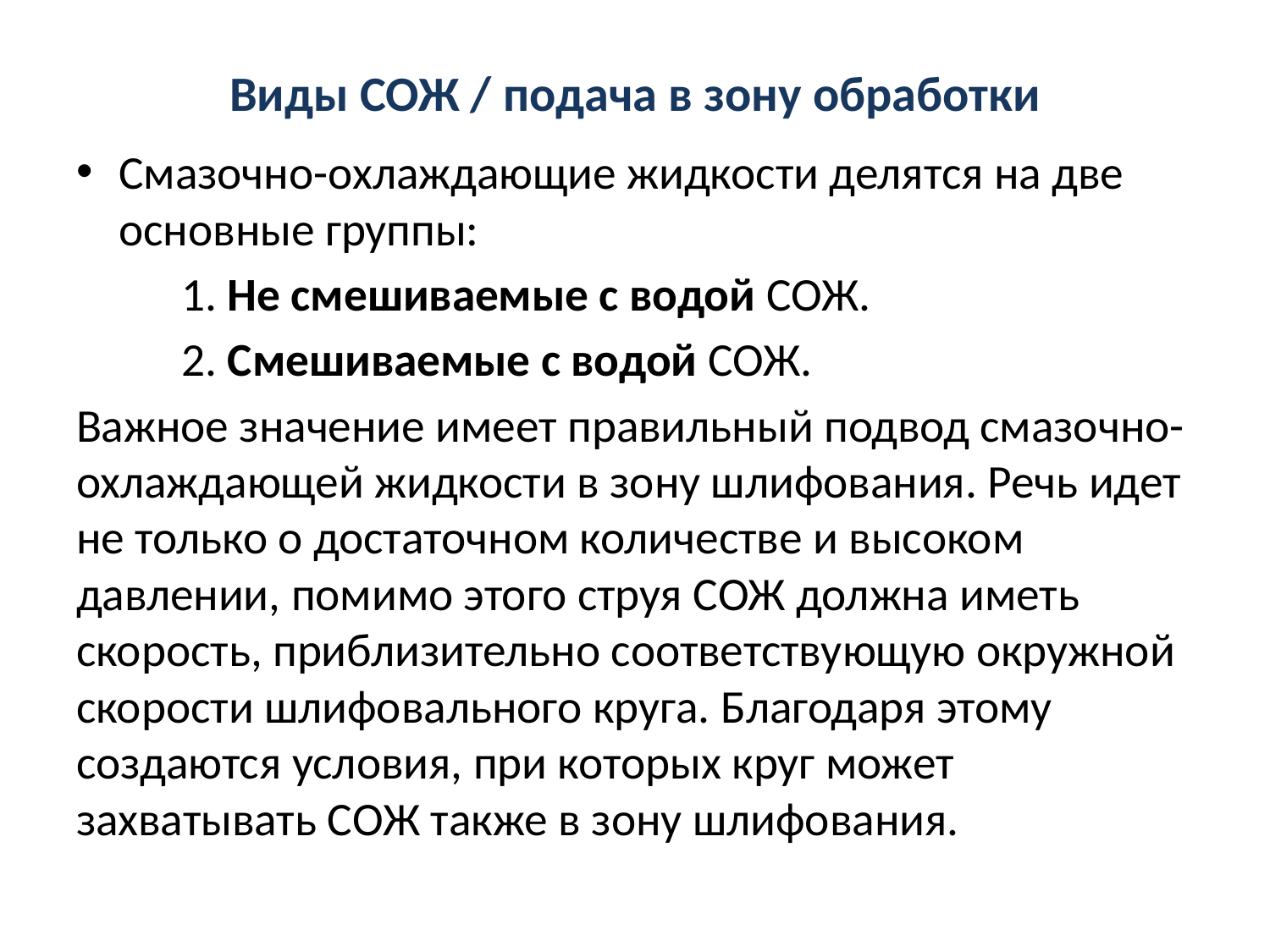

# Виды СОЖ / подача в зону обработки
Смазочно-охлаждающие жидкости делятся на две основные группы:
	1. Не смешиваемые с водой СОЖ.
	2. Смешиваемые с водой СОЖ.
Важное значение имеет правильный подвод смазочно-охлаждающей жидкости в зону шлифования. Речь идет не только о достаточном количестве и высоком давлении, помимо этого струя СОЖ должна иметь скорость, приблизительно соответствующую окружной скорости шлифовального круга. Благодаря этому создаются условия, при которых круг может захватывать СОЖ также в зону шлифования.